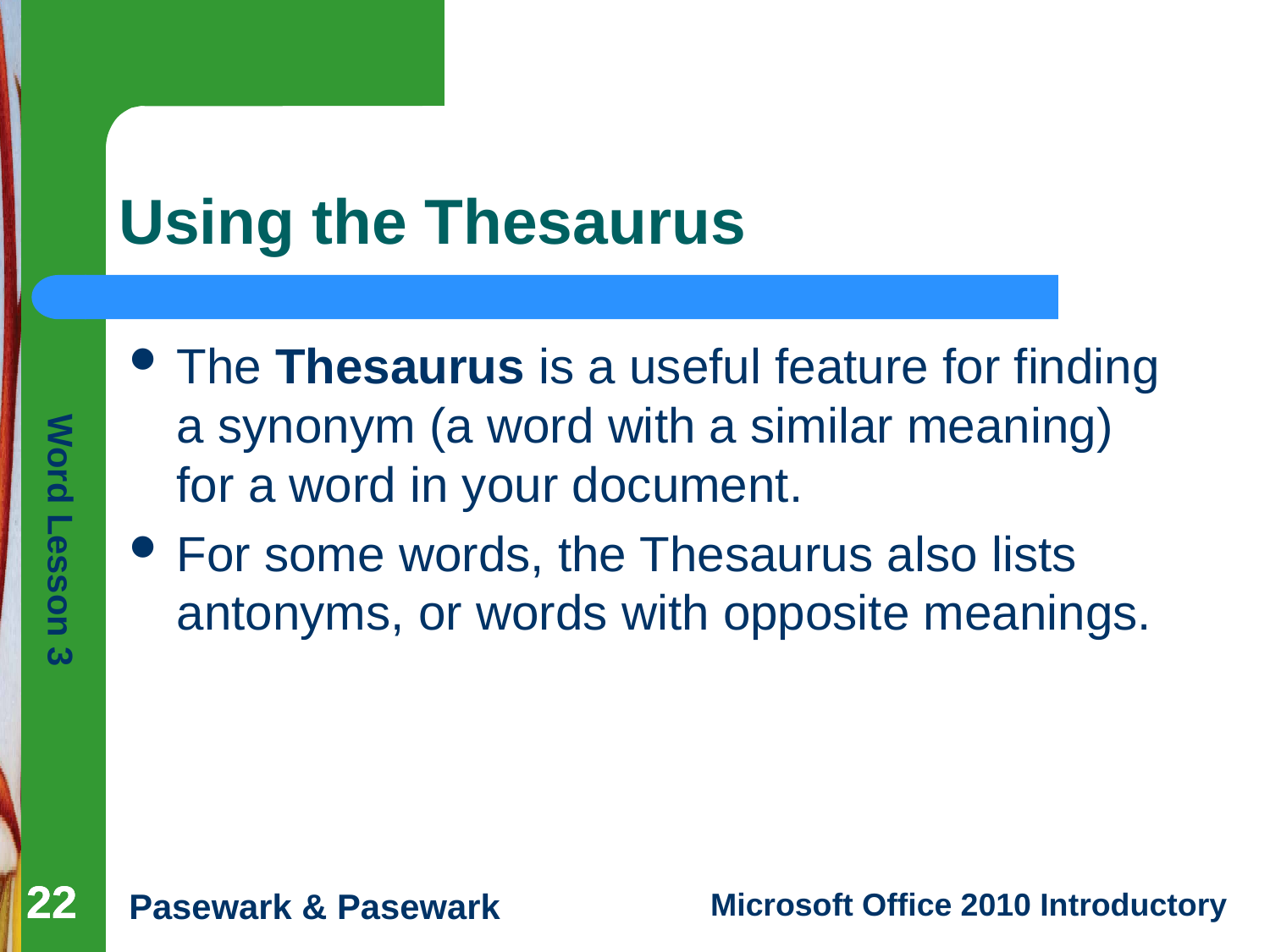

# Using the Thesaurus
The Thesaurus is a useful feature for finding a synonym (a word with a similar meaning) for a word in your document.
For some words, the Thesaurus also lists antonyms, or words with opposite meanings.
22
22
22